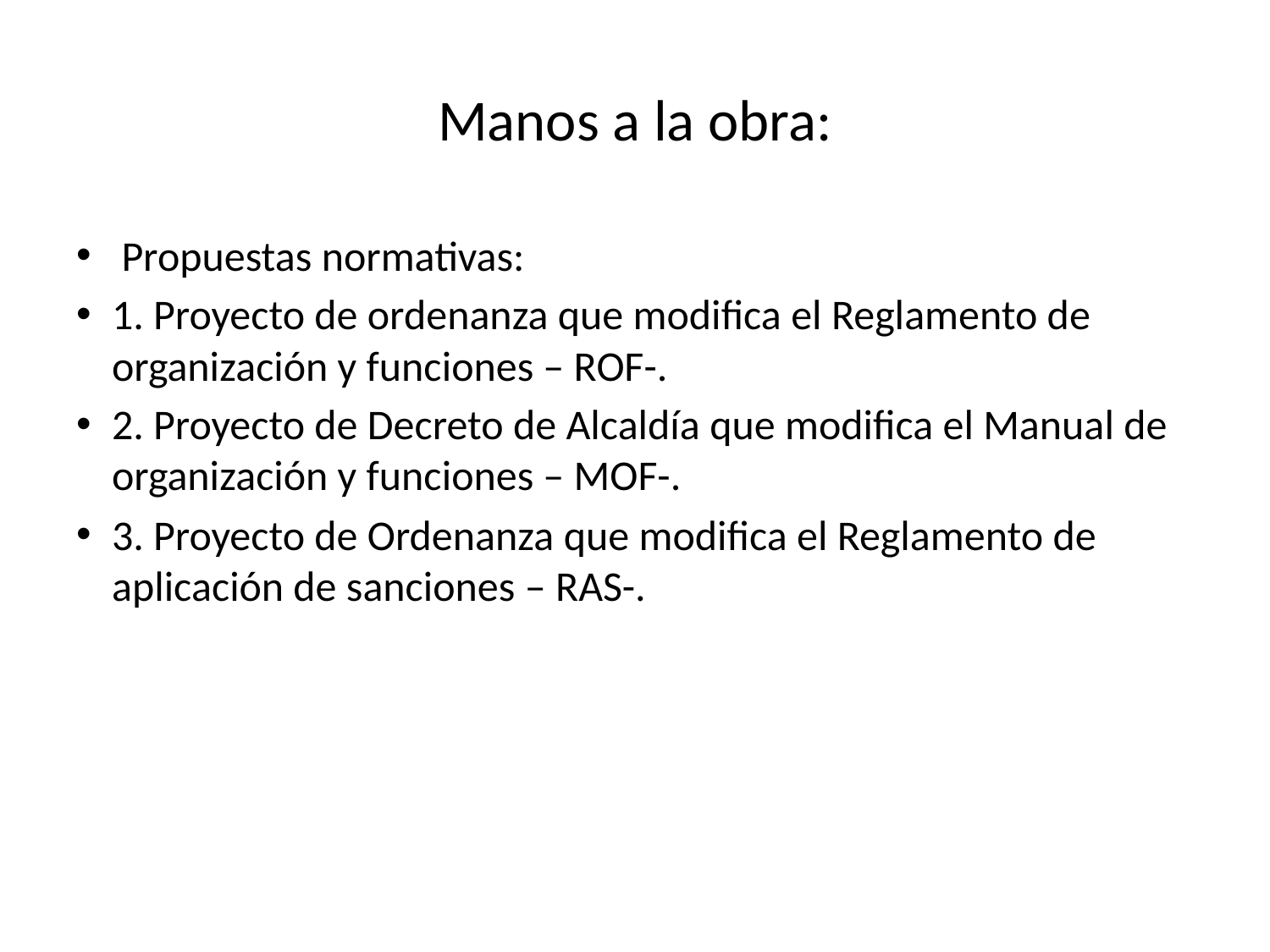

# Manos a la obra:
 Propuestas normativas:
1. Proyecto de ordenanza que modifica el Reglamento de organización y funciones – ROF-.
2. Proyecto de Decreto de Alcaldía que modifica el Manual de organización y funciones – MOF-.
3. Proyecto de Ordenanza que modifica el Reglamento de aplicación de sanciones – RAS-.